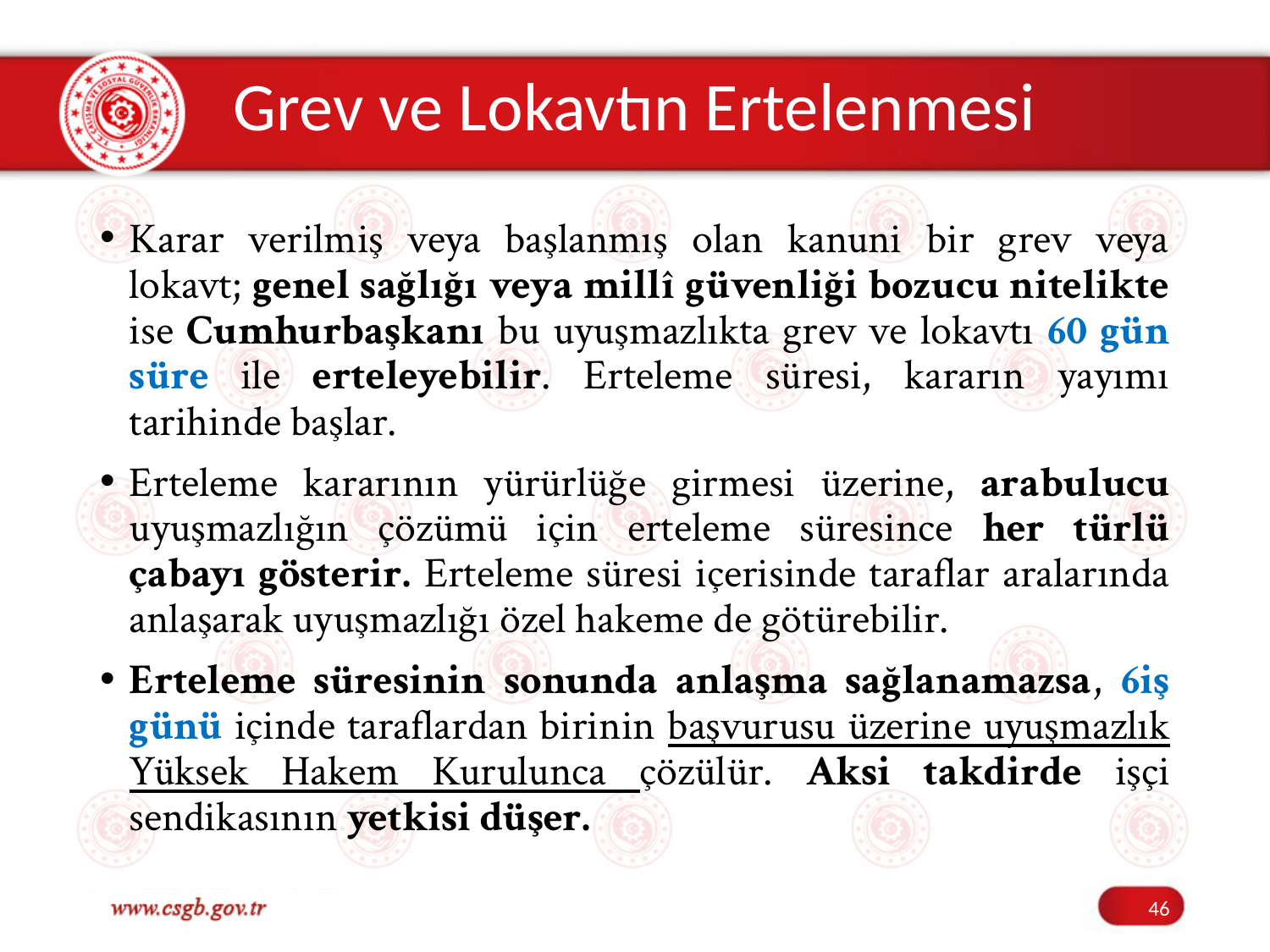

# Grev ve Lokavtın Ertelenmesi
Karar verilmiş veya başlanmış olan kanuni bir grev veya lokavt; genel sağlığı veya millî güvenliği bozucu nitelikte ise Cumhurbaşkanı bu uyuşmazlıkta grev ve lokavtı 60 gün süre ile erteleyebilir. Erteleme süresi, kararın yayımı tarihinde başlar.
Erteleme kararının yürürlüğe girmesi üzerine, arabulucu uyuşmazlığın çözümü için erteleme süresince her türlü çabayı gösterir. Erteleme süresi içerisinde taraflar aralarında anlaşarak uyuşmazlığı özel hakeme de götürebilir.
Erteleme süresinin sonunda anlaşma sağlanamazsa, 6iş günü içinde taraflardan birinin başvurusu üzerine uyuşmazlık Yüksek Hakem Kurulunca çözülür. Aksi takdirde işçi sendikasının yetkisi düşer.
46